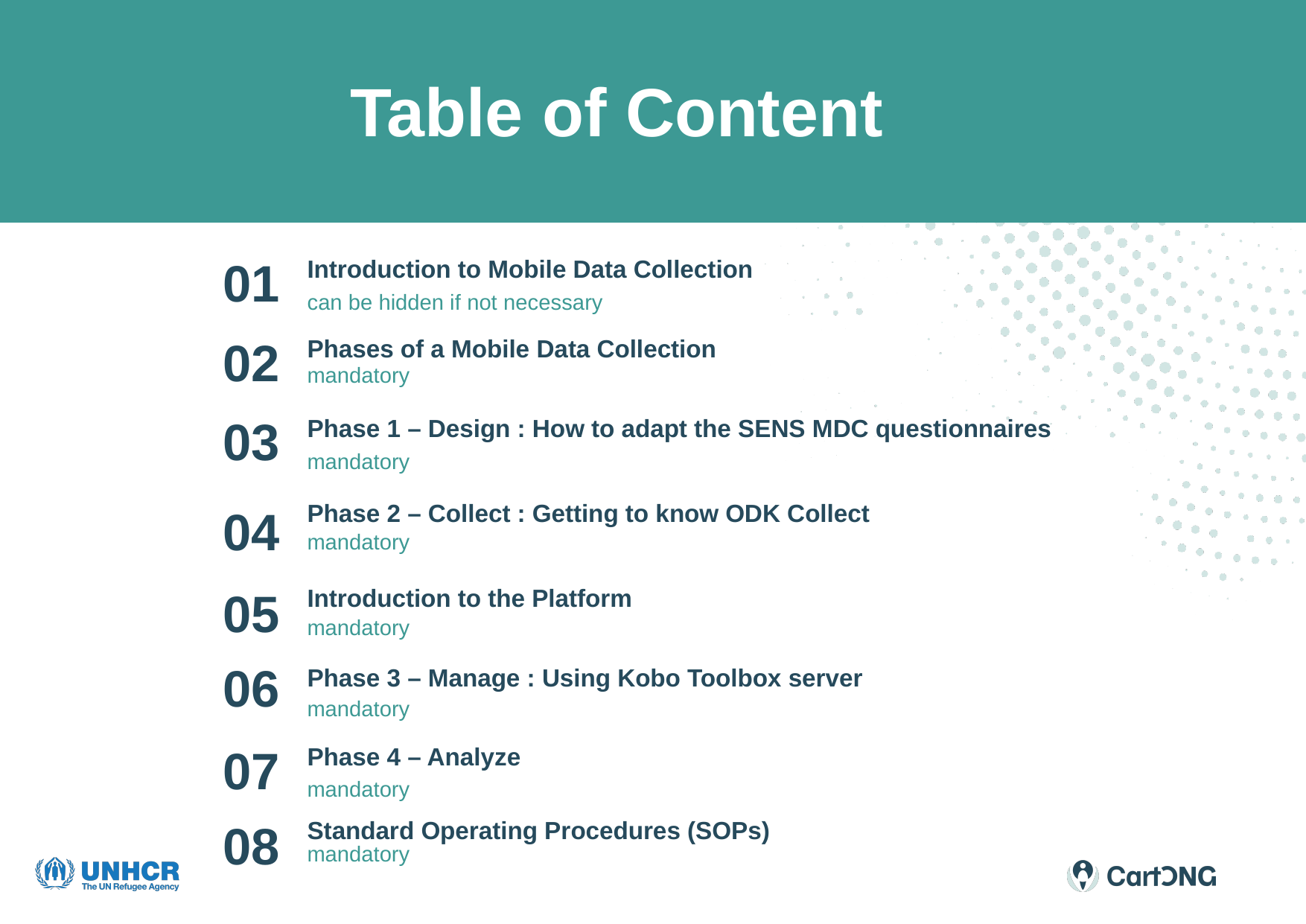

01
Introduction to Mobile Data Collection
can be hidden if not necessary
02
Phases of a Mobile Data Collection
mandatory
03
Phase 1 – Design : How to adapt the SENS MDC questionnaires
mandatory
04
Phase 2 – Collect : Getting to know ODK Collect
mandatory
05
Introduction to the Platform
mandatory
06
Phase 3 – Manage : Using Kobo Toolbox server
mandatory
07
Phase 4 – Analyze
mandatory
08
Standard Operating Procedures (SOPs)
mandatory